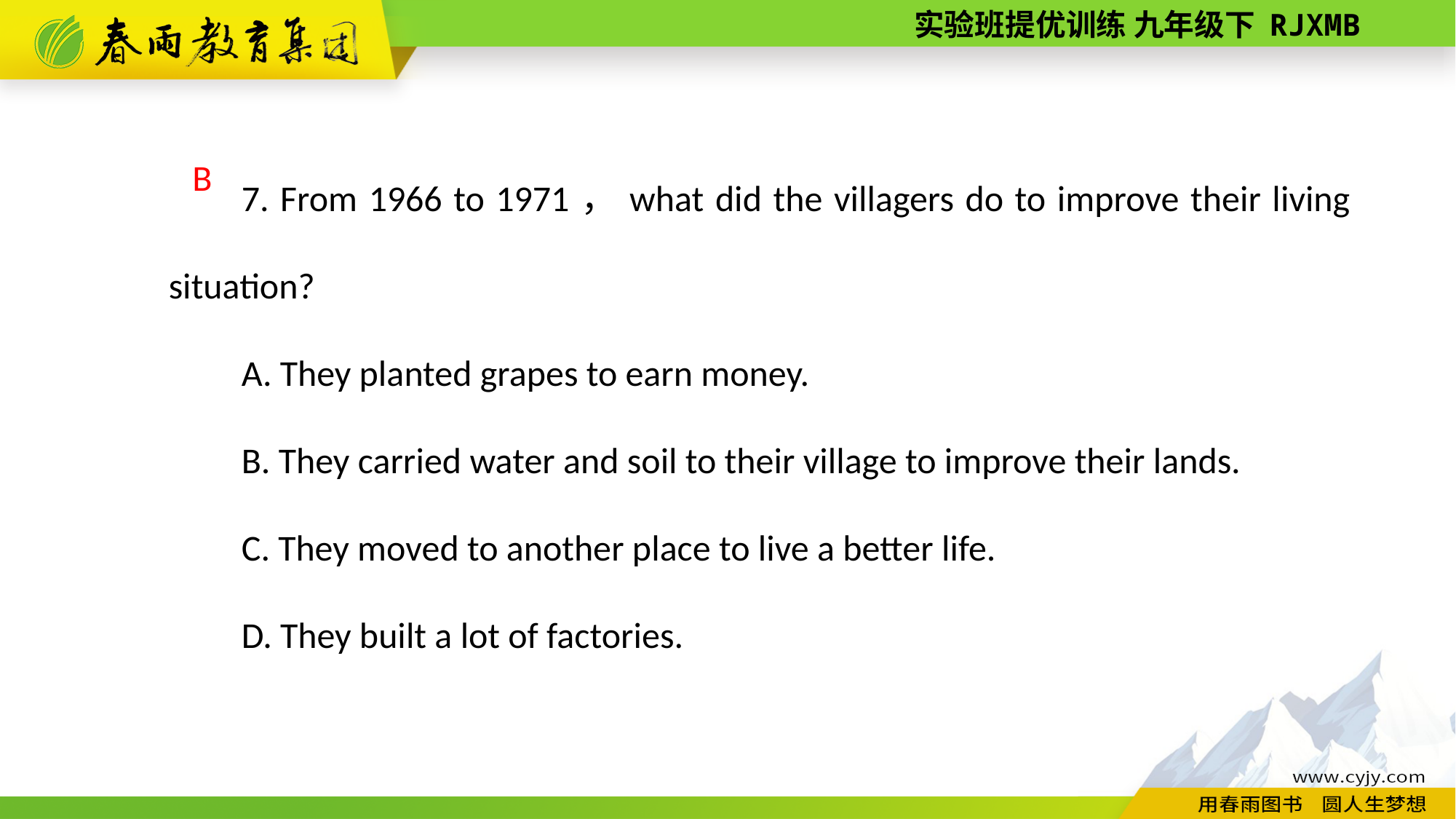

7. From 1966 to 1971，what did the villagers do to improve their living situation?
A. They planted grapes to earn money.
B. They carried water and soil to their village to improve their lands.
C. They moved to another place to live a better life.
D. They built a lot of factories.
B